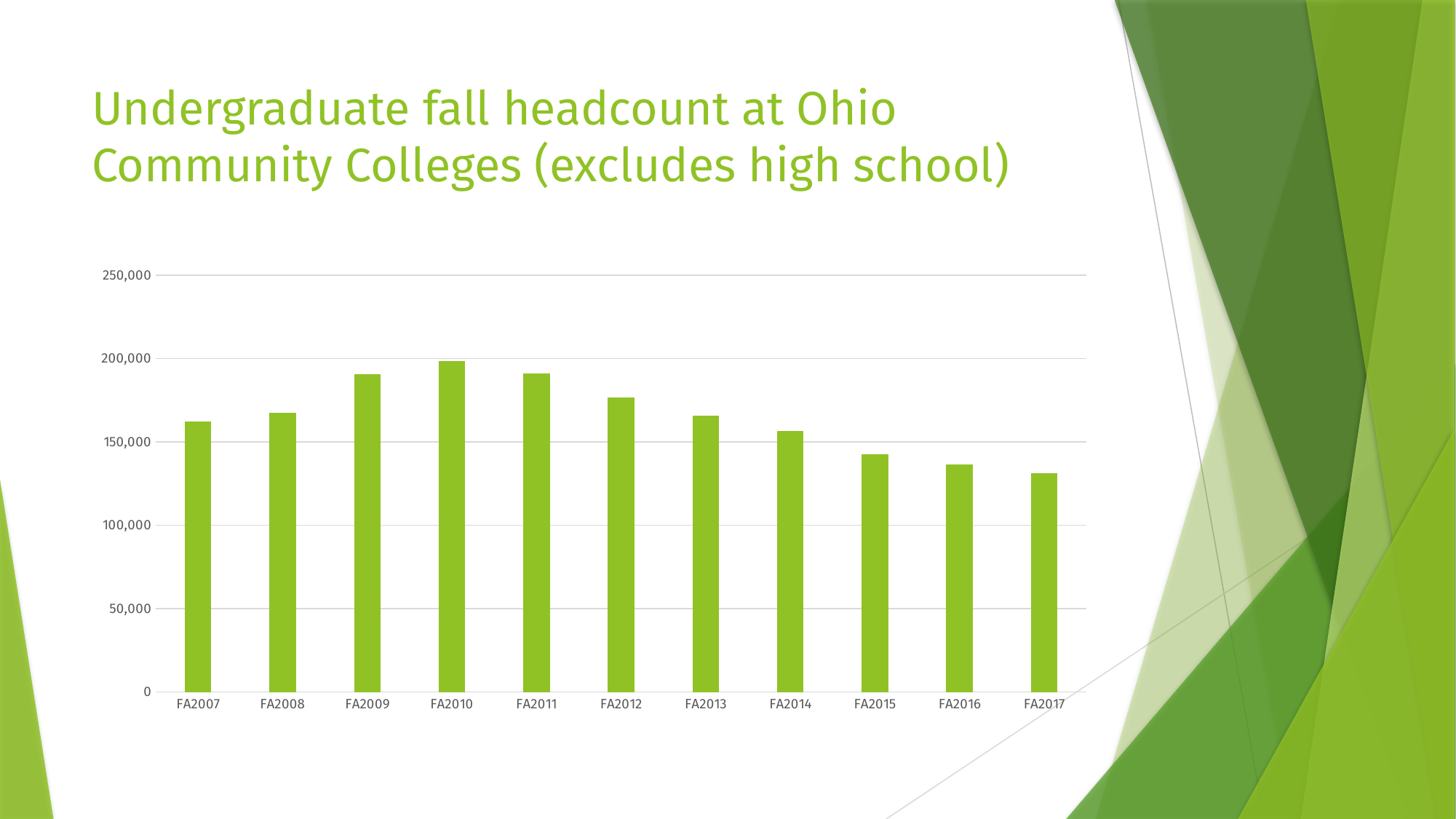

# Undergraduate fall headcount at Ohio Community Colleges (excludes high school)

### Chart

| Category |  |
|---|---|
| FA2007 | 162460.0 |
| FA2008 | 167348.0 |
| FA2009 | 190546.0 |
| FA2010 | 198460.0 |
| FA2011 | 191188.0 |
| FA2012 | 176863.0 |
| FA2013 | 165949.0 |
| FA2014 | 156534.0 |
| FA2015 | 142715.0 |
| FA2016 | 136662.0 |
| FA2017 | 131172.0 |